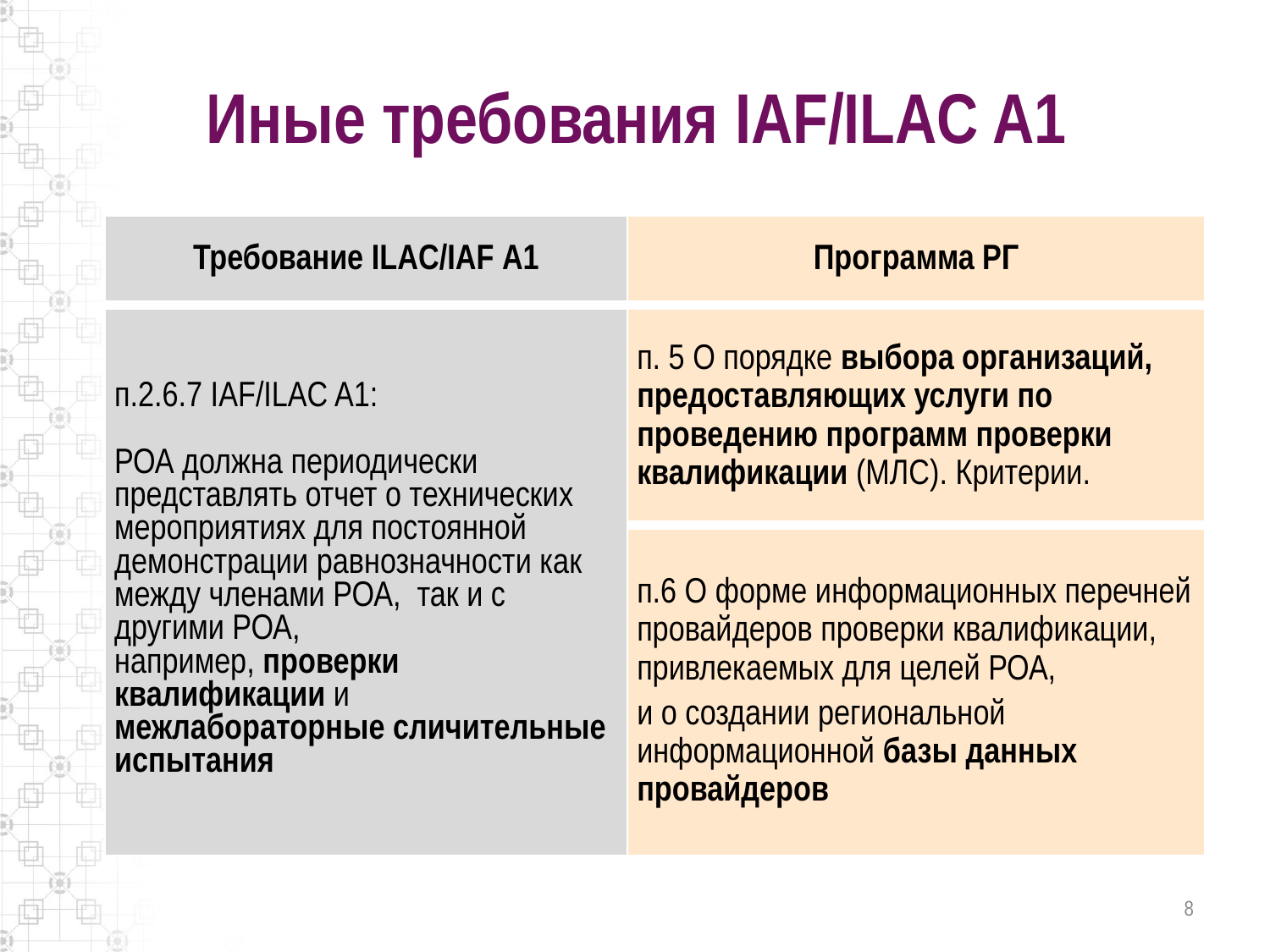

# Иные требования IAF/ILAC A1
| Требование ILAC/IAF А1 | Программа РГ |
| --- | --- |
| п.2.6.7 IAF/ILAC A1: РОА должна периодически представлять отчет о технических мероприятиях для постоянной демонстрации равнозначности как между членами РОА, так и с другими РОА, например, проверки квалификации и межлабораторные сличительные испытания | п. 5 О порядке выбора организаций, предоставляющих услуги по проведению программ проверки квалификации (МЛС). Критерии. |
|  | п.6 О форме информационных перечней провайдеров проверки квалификации, привлекаемых для целей РОА, и о создании региональной информационной базы данных провайдеров |
8